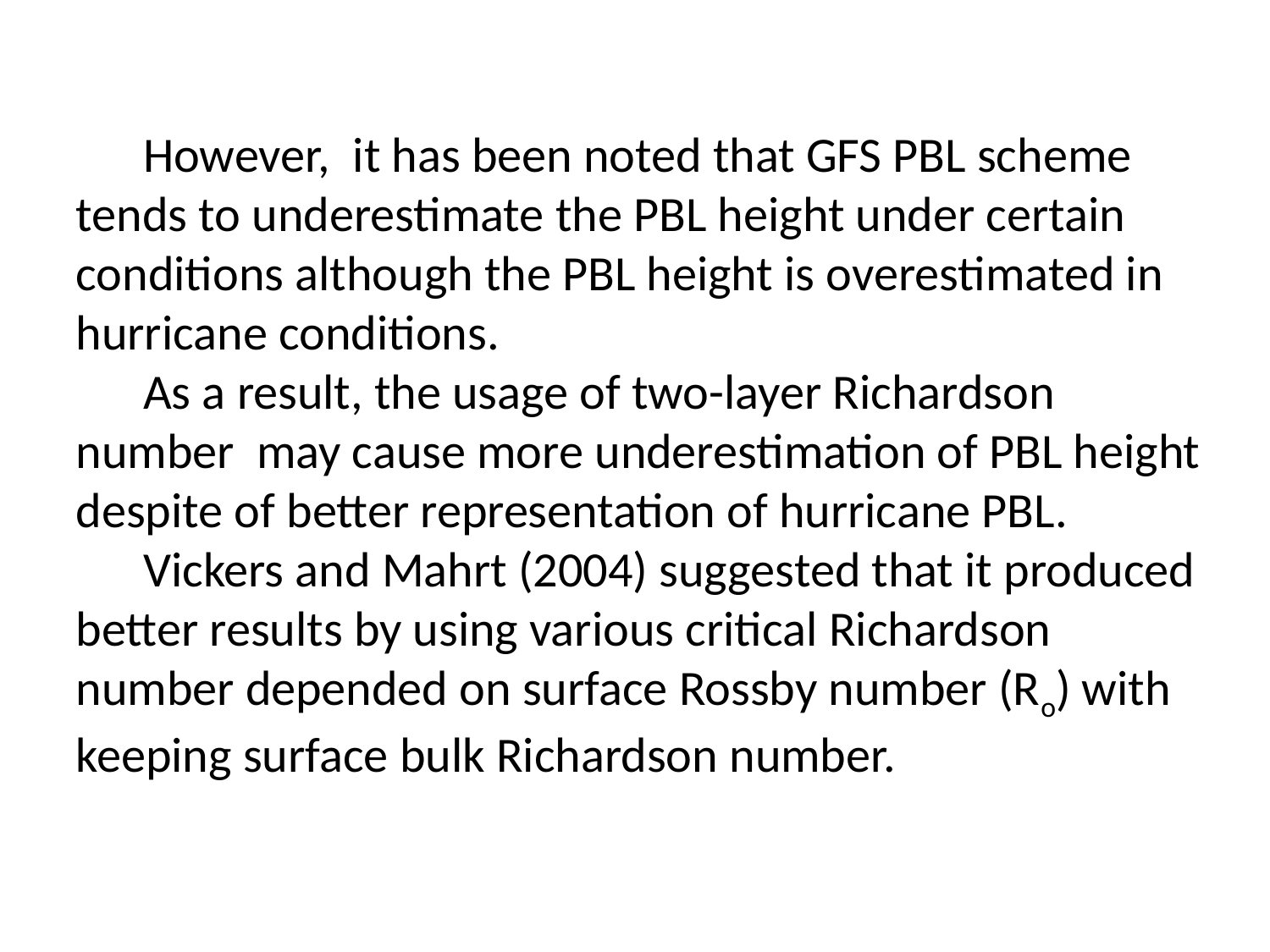

However,  it has been noted that GFS PBL scheme tends to underestimate the PBL height under certain conditions although the PBL height is overestimated in hurricane conditions.
      As a result, the usage of two-layer Richardson number  may cause more underestimation of PBL height despite of better representation of hurricane PBL.
      Vickers and Mahrt (2004) suggested that it produced better results by using various critical Richardson number depended on surface Rossby number (Ro) with keeping surface bulk Richardson number.